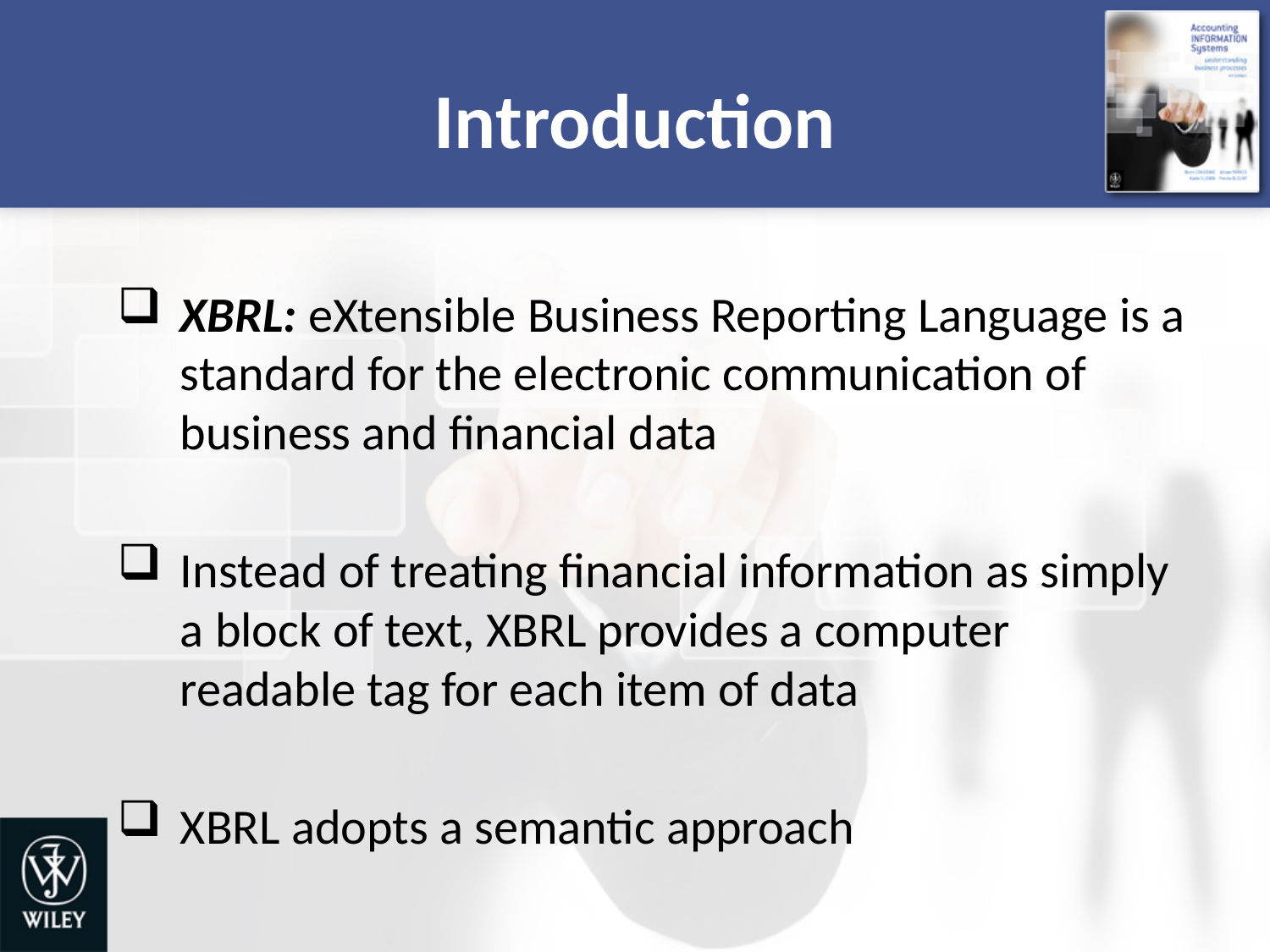

# Introduction
XBRL: eXtensible Business Reporting Language is a standard for the electronic communication of business and financial data

Instead of treating financial information as simply a block of text, XBRL provides a computer readable tag for each item of data

XBRL adopts a semantic approach